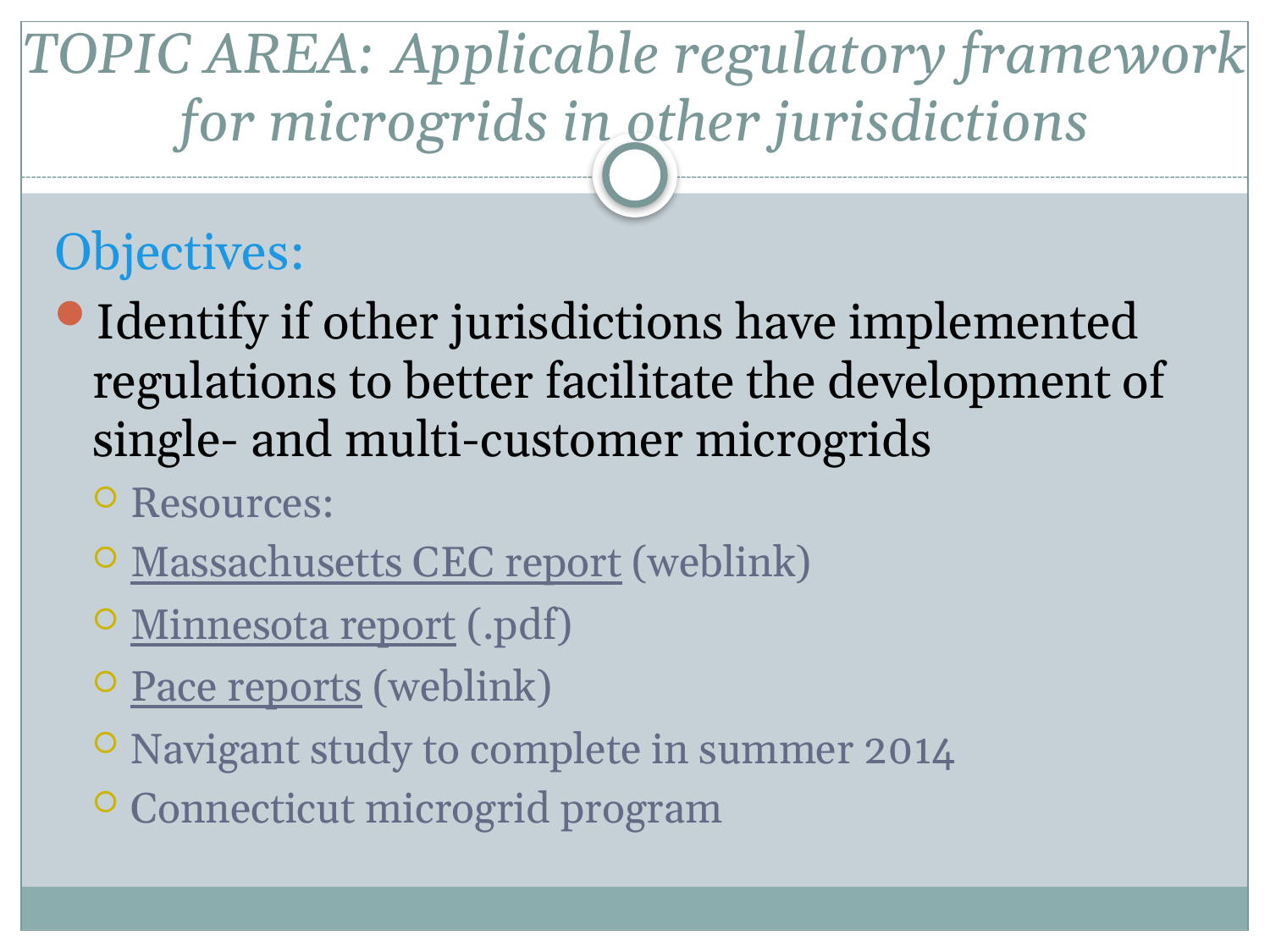

# TOPIC AREA: Applicable regulatory framework for microgrids in other jurisdictions
Objectives:
Identify if other jurisdictions have implemented regulations to better facilitate the development of single- and multi-customer microgrids
Resources:
Massachusetts CEC report (weblink)
Minnesota report (.pdf)
Pace reports (weblink)
Navigant study to complete in summer 2014
Connecticut microgrid program